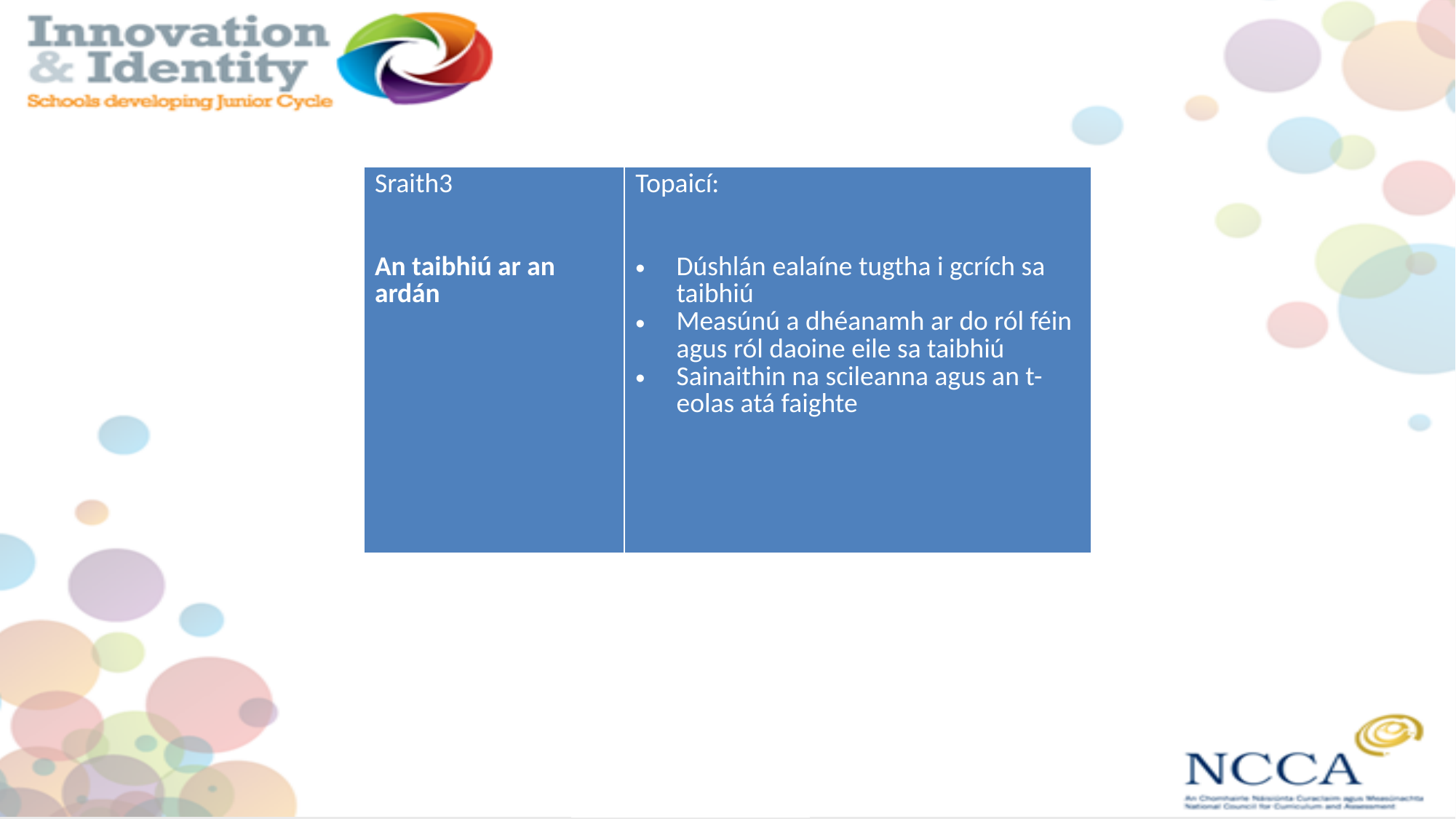

| Sraith3 An taibhiú ar an ardán | Topaicí: Dúshlán ealaíne tugtha i gcrích sa taibhiú Measúnú a dhéanamh ar do ról féin agus ról daoine eile sa taibhiú Sainaithin na scileanna agus an t-eolas atá faighte |
| --- | --- |